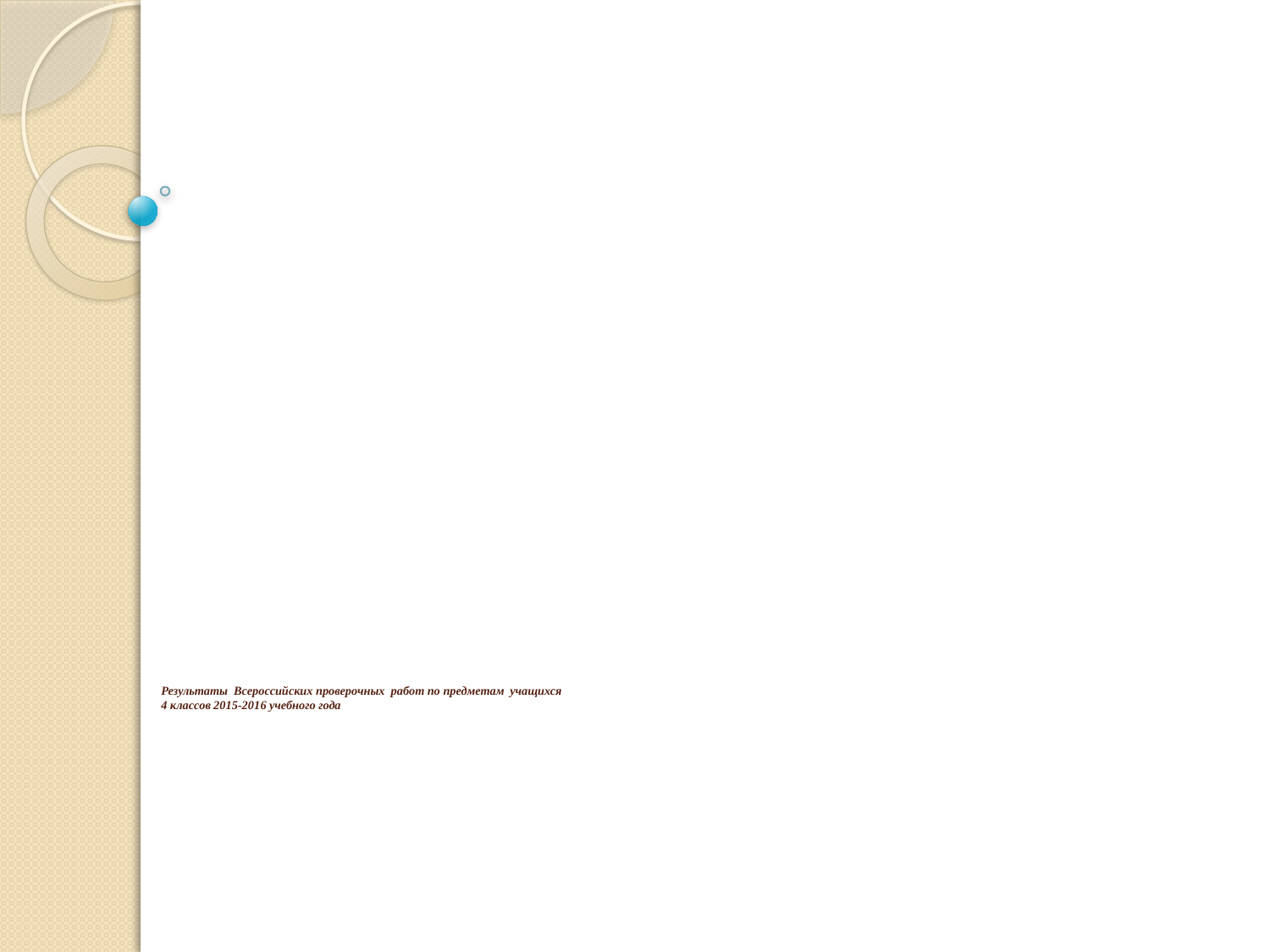

# Результаты  Всероссийских проверочных  работ по предметам  учащихся 4 классов 2015-2016 учебного года